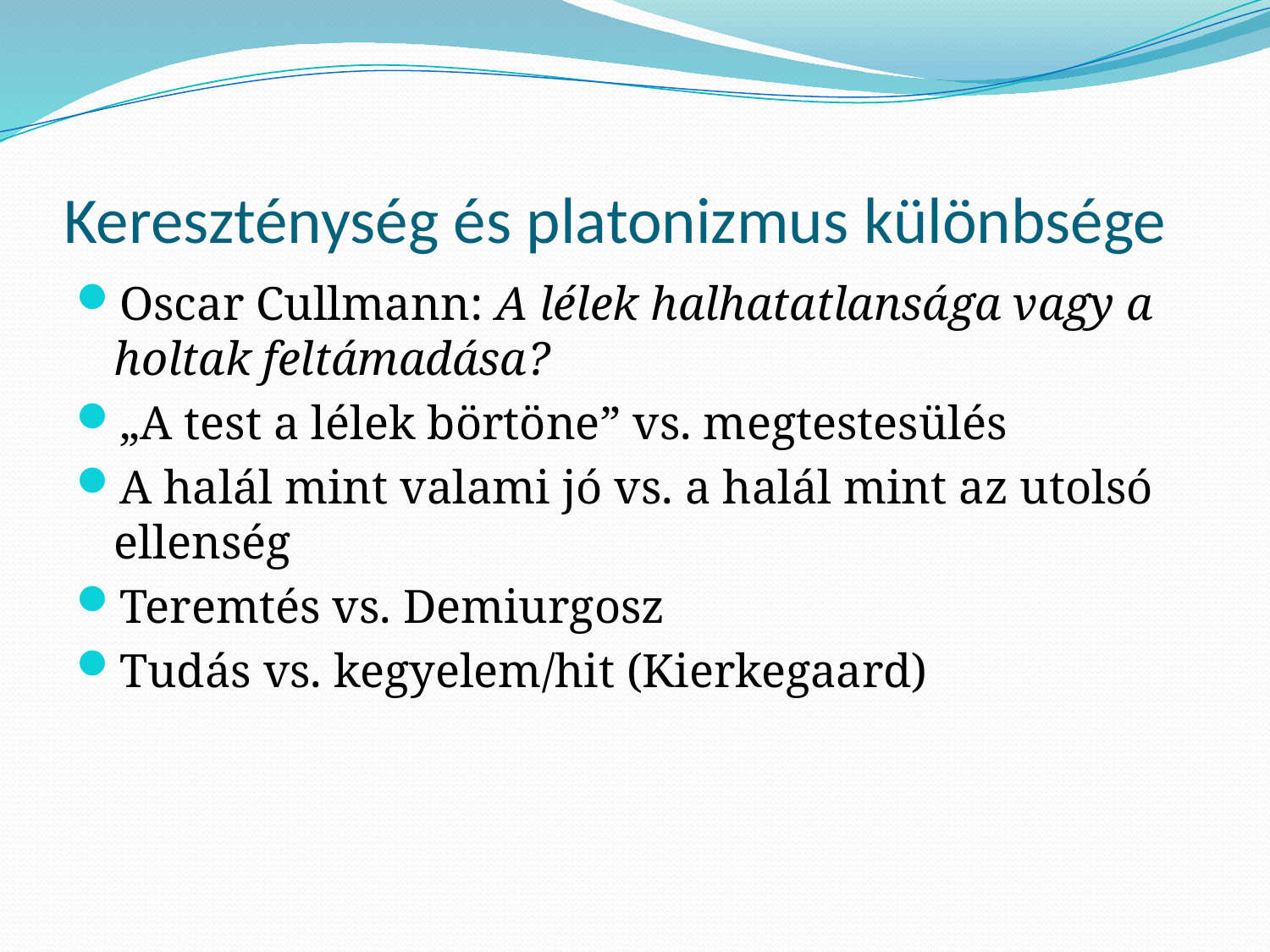

# Kereszténység és platonizmus különbsége
Oscar Cullmann: A lélek halhatatlansága vagy a holtak feltámadása?
„A test a lélek börtöne” vs. megtestesülés
A halál mint valami jó vs. a halál mint az utolsó ellenség
Teremtés vs. Demiurgosz
Tudás vs. kegyelem/hit (Kierkegaard)